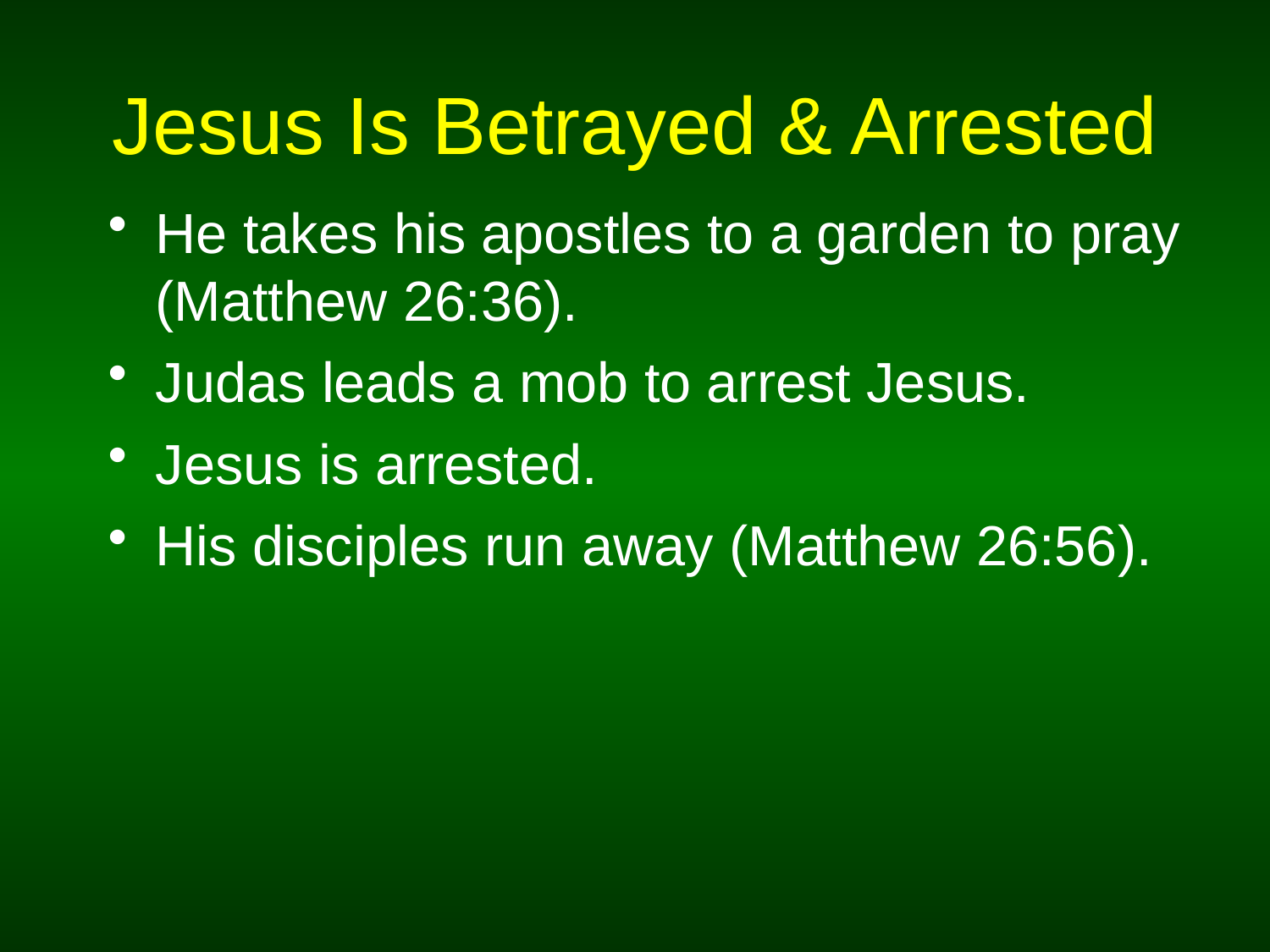

# Jesus Is Betrayed & Arrested
He takes his apostles to a garden to pray (Matthew 26:36).
Judas leads a mob to arrest Jesus.
Jesus is arrested.
His disciples run away (Matthew 26:56).